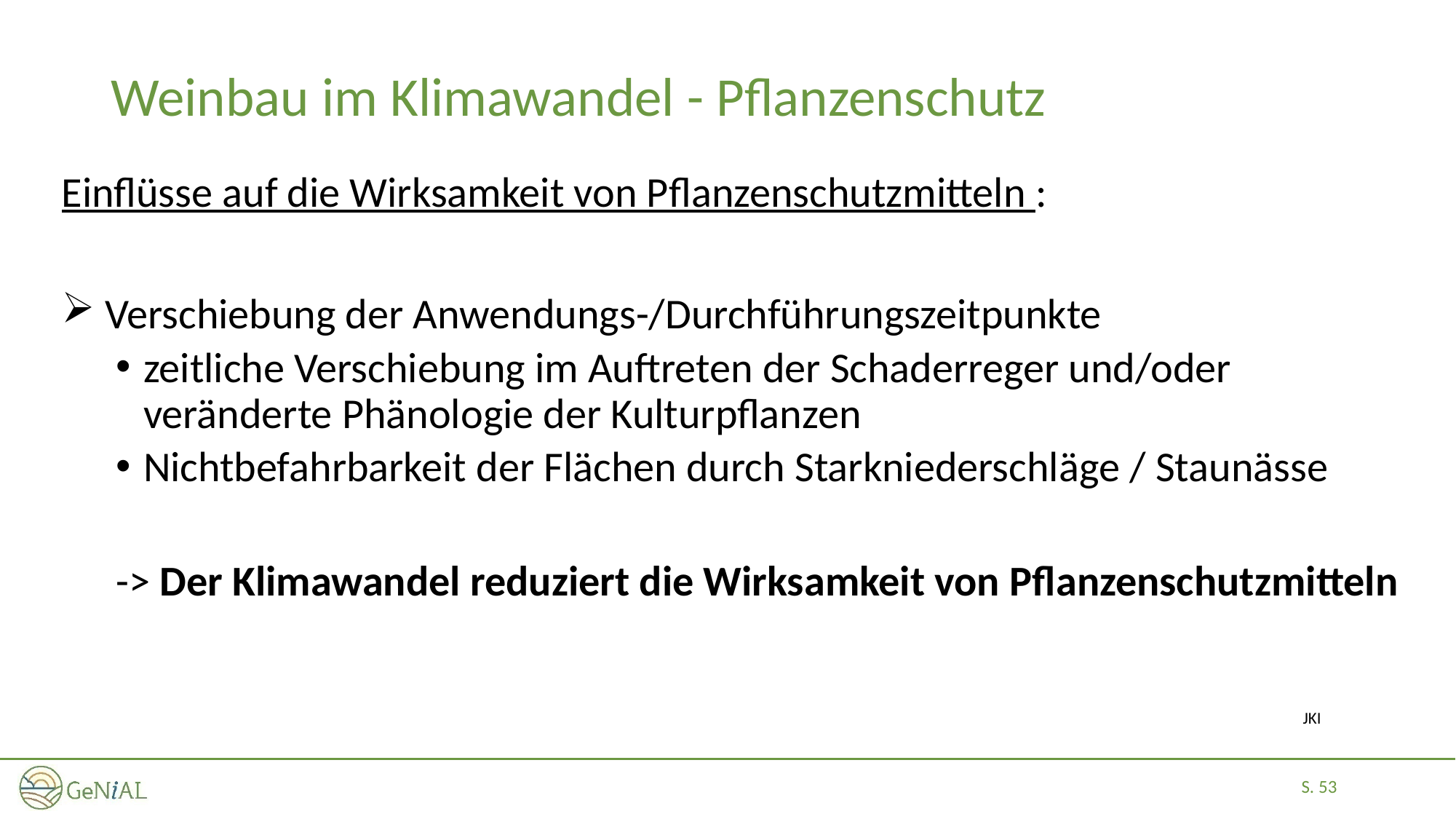

# Weinbau im Klimawandel - Pflanzenschutz
Einflüsse auf die Wirksamkeit von Pflanzenschutzmitteln :

 Verschiebung der Anwendungs-/Durchführungszeitpunkte
zeitliche Verschiebung im Auftreten der Schaderreger und/oder veränderte Phänologie der Kulturpflanzen
Nichtbefahrbarkeit der Flächen durch Starkniederschläge / Staunässe

-> Der Klimawandel reduziert die Wirksamkeit von Pflanzenschutzmitteln
JKI